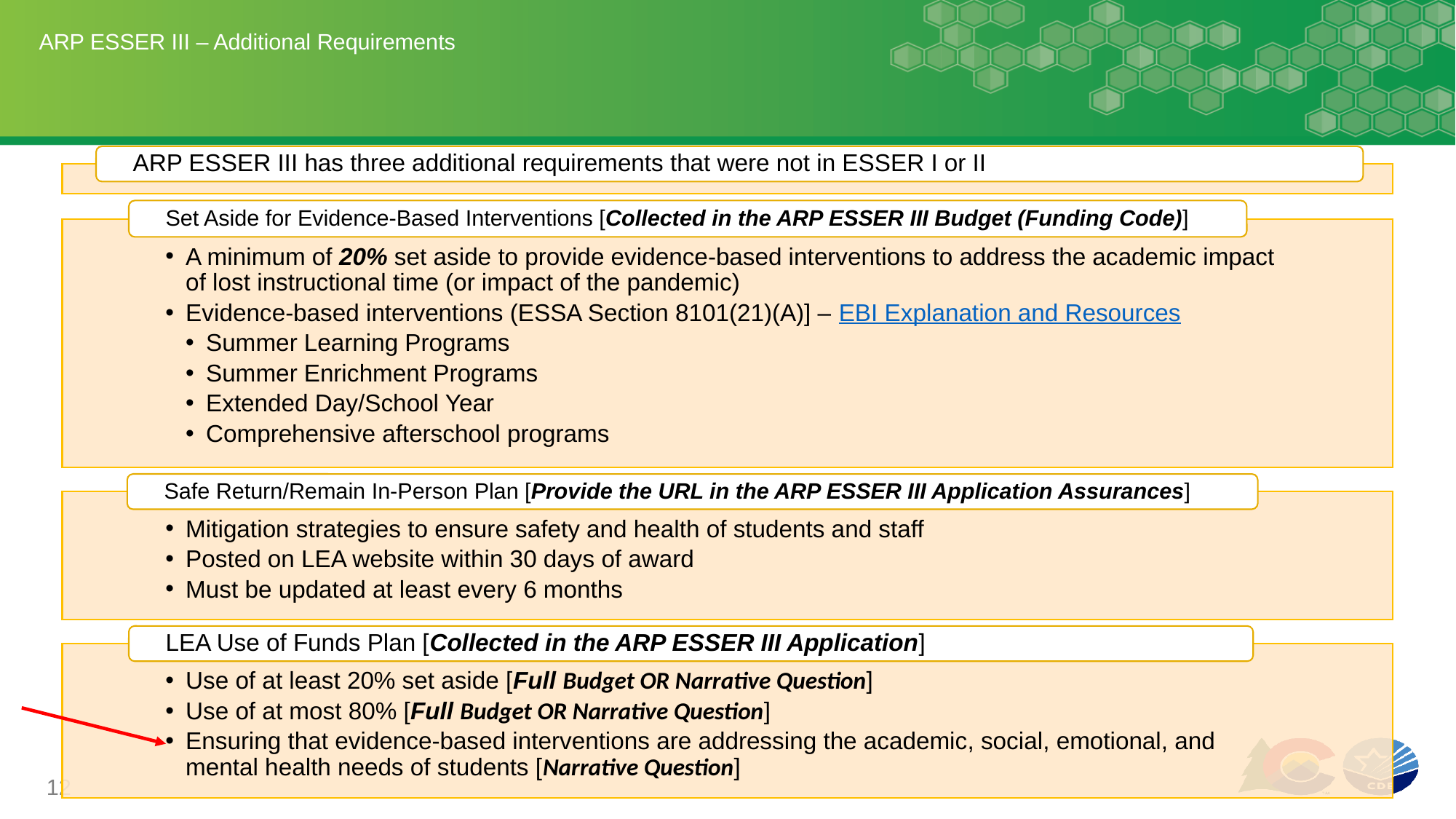

# ARP ESSER III – Additional Requirements

ARP ESSER III has three additional requirements that were not in ESSER I or II

Set Aside for Evidence-Based Interventions [Collected in the ARP ESSER III Budget (Funding Code)]

A minimum of 20% set aside to provide evidence-based interventions to address the academic impact of lost instructional time (or impact of the pandemic)
Evidence-based interventions (ESSA Section 8101(21)(A)] – EBI Explanation and Resources
Summer Learning Programs
Summer Enrichment Programs
Extended Day/School Year
Comprehensive afterschool programs

Safe Return/Remain In-Person Plan [Provide the URL in the ARP ESSER III Application Assurances]

Mitigation strategies to ensure safety and health of students and staff
Posted on LEA website within 30 days of award
Must be updated at least every 6 months

LEA Use of Funds Plan [Collected in the ARP ESSER III Application]

Use of at least 20% set aside [Full Budget OR Narrative Question]
Use of at most 80% [Full Budget OR Narrative Question]
Ensuring that evidence-based interventions are addressing the academic, social, emotional, and mental health needs of students [Narrative Question]
12